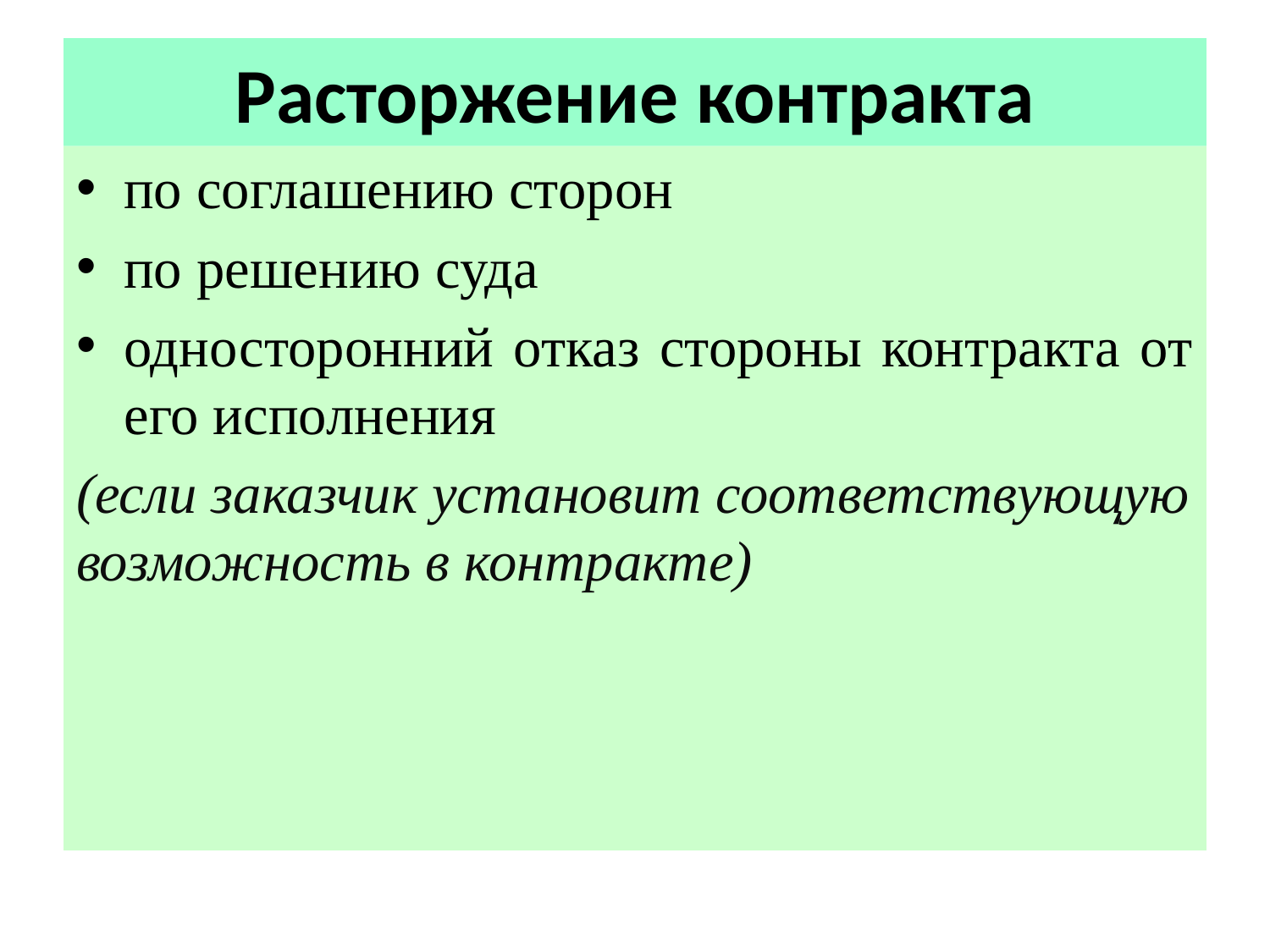

# Расторжение контракта
по соглашению сторон
по решению суда
односторонний отказ стороны контракта от его исполнения
(если заказчик установит соответствующую возможность в контракте)